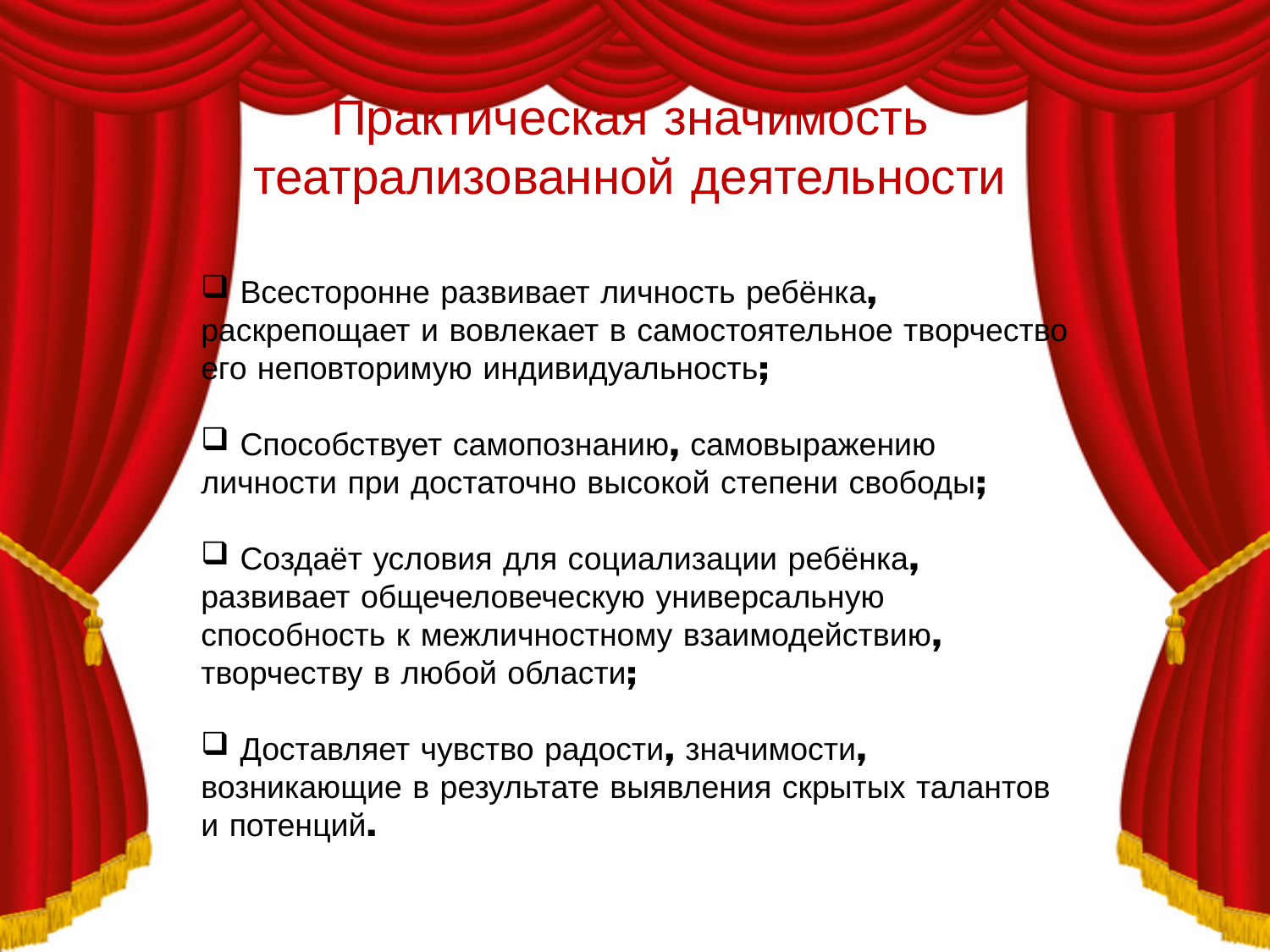

Практическая значимость театрализованной деятельности
 Всесторонне развивает личность ребёнка, раскрепощает и вовлекает в самостоятельное творчество его неповторимую индивидуальность;

 Способствует самопознанию, самовыражению личности при достаточно высокой степени свободы;

 Создаёт условия для социализации ребёнка, развивает общечеловеческую универсальную способность к межличностному взаимодействию, творчеству в любой области;

 Доставляет чувство радости, значимости, возникающие в результате выявления скрытых талантов и потенций.